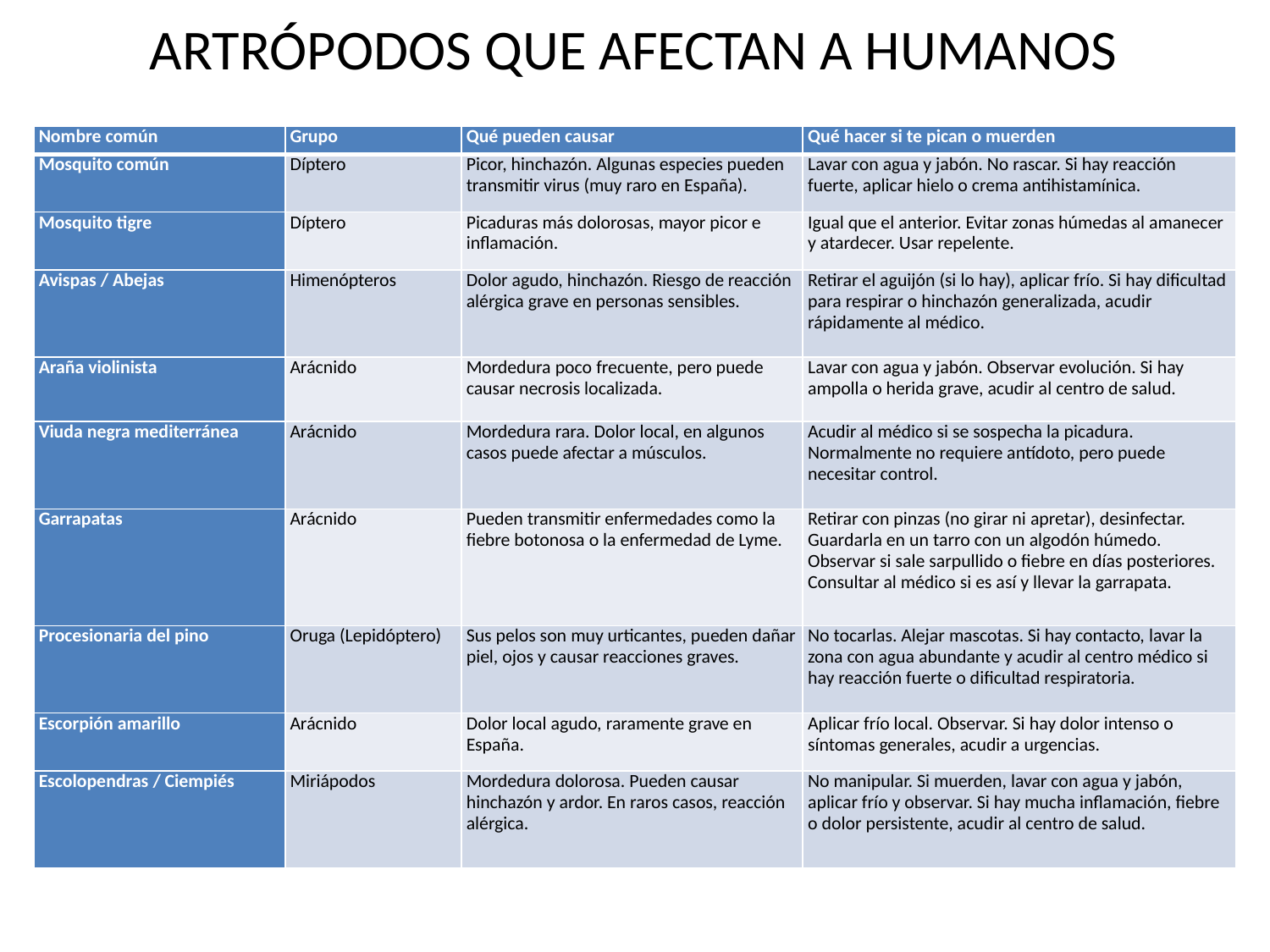

# ARTRÓPODOS QUE AFECTAN A HUMANOS
| Nombre común | Grupo | Qué pueden causar | Qué hacer si te pican o muerden |
| --- | --- | --- | --- |
| Mosquito común | Díptero | Picor, hinchazón. Algunas especies pueden transmitir virus (muy raro en España). | Lavar con agua y jabón. No rascar. Si hay reacción fuerte, aplicar hielo o crema antihistamínica. |
| Mosquito tigre | Díptero | Picaduras más dolorosas, mayor picor e inflamación. | Igual que el anterior. Evitar zonas húmedas al amanecer y atardecer. Usar repelente. |
| Avispas / Abejas | Himenópteros | Dolor agudo, hinchazón. Riesgo de reacción alérgica grave en personas sensibles. | Retirar el aguijón (si lo hay), aplicar frío. Si hay dificultad para respirar o hinchazón generalizada, acudir rápidamente al médico. |
| Araña violinista | Arácnido | Mordedura poco frecuente, pero puede causar necrosis localizada. | Lavar con agua y jabón. Observar evolución. Si hay ampolla o herida grave, acudir al centro de salud. |
| Viuda negra mediterránea | Arácnido | Mordedura rara. Dolor local, en algunos casos puede afectar a músculos. | Acudir al médico si se sospecha la picadura. Normalmente no requiere antídoto, pero puede necesitar control. |
| Garrapatas | Arácnido | Pueden transmitir enfermedades como la fiebre botonosa o la enfermedad de Lyme. | Retirar con pinzas (no girar ni apretar), desinfectar. Guardarla en un tarro con un algodón húmedo. Observar si sale sarpullido o fiebre en días posteriores. Consultar al médico si es así y llevar la garrapata. |
| Procesionaria del pino | Oruga (Lepidóptero) | Sus pelos son muy urticantes, pueden dañar piel, ojos y causar reacciones graves. | No tocarlas. Alejar mascotas. Si hay contacto, lavar la zona con agua abundante y acudir al centro médico si hay reacción fuerte o dificultad respiratoria. |
| Escorpión amarillo | Arácnido | Dolor local agudo, raramente grave en España. | Aplicar frío local. Observar. Si hay dolor intenso o síntomas generales, acudir a urgencias. |
| Escolopendras / Ciempiés | Miriápodos | Mordedura dolorosa. Pueden causar hinchazón y ardor. En raros casos, reacción alérgica. | No manipular. Si muerden, lavar con agua y jabón, aplicar frío y observar. Si hay mucha inflamación, fiebre o dolor persistente, acudir al centro de salud. |